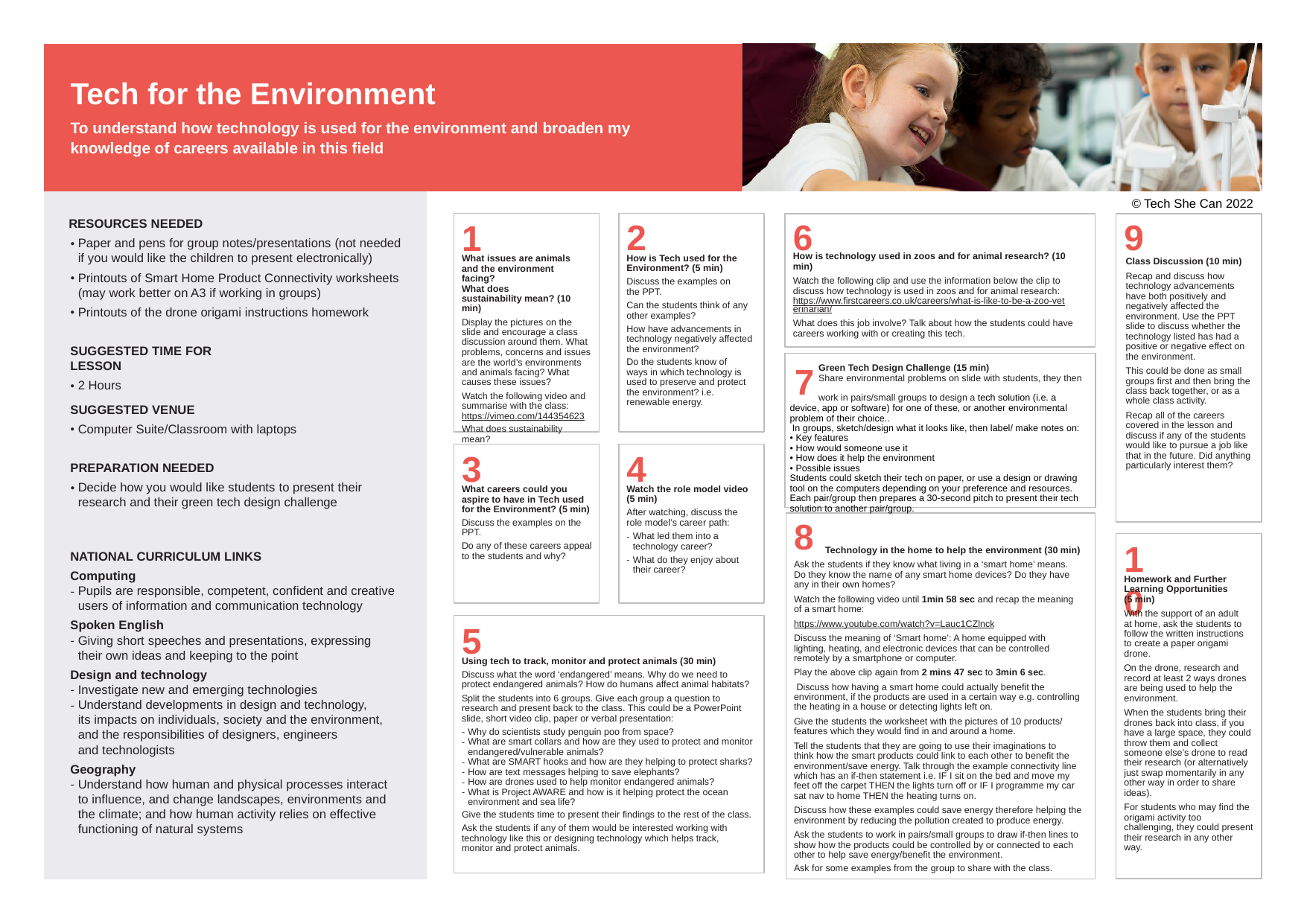

# Tech for the Environment
To understand how technology is used for the environment and broaden my knowledge of careers available in this field
© Tech She Can 2022
RESOURCES NEEDED
Paper and pens for group notes/presentations (not needed if you would like the children to present electronically)
Printouts of Smart Home Product Connectivity worksheets (may work better on A3 if working in groups)
Printouts of the drone origami instructions homework
2
6

9
1
How is technology used in zoos and for animal research? (10 min)
Watch the following clip and use the information below the clip to discuss how technology is used in zoos and for animal research: https://www.firstcareers.co.uk/careers/what-is-like-to-be-a-zoo-veterinarian/
What does this job involve? Talk about how the students could have careers working with or creating this tech.
What issues are animals and the environment facing?
What does sustainability mean? (10 min)
Display the pictures on the slide and encourage a class discussion around them. What problems, concerns and issues are the world’s environments and animals facing? What causes these issues?
Watch the following video and summarise with the class: https://vimeo.com/144354623
What does sustainability mean?
Class Discussion (10 min)
Recap and discuss how technology advancements have both positively and negatively affected the environment. Use the PPT slide to discuss whether the technology listed has had a positive or negative effect on the environment.
This could be done as small groups first and then bring the class back together, or as a whole class activity.
Recap all of the careers covered in the lesson and discuss if any of the students would like to pursue a job like that in the future. Did anything particularly interest them?
How is Tech used for the Environment? (5 min)
Discuss the examples on the PPT.
Can the students think of any other examples?
How have advancements in technology negatively affected the environment?
Do the students know of ways in which technology is used to preserve and protect the environment? i.e. renewable energy.
SUGGESTED TIME FOR LESSON
2 Hours

7
           Green Tech Design Challenge (15 min)
           Share environmental problems on slide with students, they then
           work in pairs/small groups to design a tech solution (i.e. a device, app or software) for one of these, or another environmental problem of their choice..
 In groups, sketch/design what it looks like, then label/ make notes on:
• Key features
• How would someone use it
• How does it help the environment
• Possible issues
Students could sketch their tech on paper, or use a design or drawing tool on the computers depending on your preference and resources. Each pair/group then prepares a 30‑second pitch to present their tech solution to another pair/group.

SUGGESTED VENUE
Computer Suite/Classroom with laptops

3
4
PREPARATION NEEDED
Decide how you would like students to present their research and their green tech design challenge
What careers could you aspire to have in Tech used for the Environment? (5 min)
Discuss the examples on the PPT.
Do any of these careers appeal to the students and why?
Watch the role model video (5 min)
After watching, discuss the role model’s career path:
What led them into a technology career?
What do they enjoy about their career?
8
10
            Technology in the home to help the environment (30 min)
Ask the students if they know what living in a ‘smart home’ means. Do they know the name of any smart home devices? Do they have any in their own homes?
Watch the following video until 1min 58 sec and recap the meaning of a smart home:
https://www.youtube.com/watch?v=Lauc1CZlnck
Discuss the meaning of ‘Smart home’: A home equipped with lighting, heating, and electronic devices that can be controlled remotely by a smartphone or computer.
Play the above clip again from 2 mins 47 sec to 3min 6 sec.
 Discuss how having a smart home could actually benefit the environment, if the products are used in a certain way e.g. controlling the heating in a house or detecting lights left on.
Give the students the worksheet with the pictures of 10 products/ features which they would find in and around a home.
Tell the students that they are going to use their imaginations to think how the smart products could link to each other to benefit the environment/save energy. Talk through the example connectivity line which has an if-then statement i.e. IF I sit on the bed and move my feet off the carpet THEN the lights turn off or IF I programme my car sat nav to home THEN the heating turns on.
Discuss how these examples could save energy therefore helping the environment by reducing the pollution created to produce energy.
Ask the students to work in pairs/small groups to draw if-then lines to show how the products could be controlled by or connected to each other to help save energy/benefit the environment.
Ask for some examples from the group to share with the class.
NATIONAL CURRICULUM LINKS
Computing
Pupils are responsible, competent, confident and creative users of information and communication technology
Spoken English
Giving short speeches and presentations, expressing their own ideas and keeping to the point
Design and technology
Investigate new and emerging technologies
Understand developments in design and technology,
its impacts on individuals, society and the environment, and the responsibilities of designers, engineers
and technologists
Geography
Understand how human and physical processes interact to influence, and change landscapes, environments and the climate; and how human activity relies on effective functioning of natural systems
Homework and Further Learning Opportunities
(5 min)
With the support of an adult at home, ask the students to follow the written instructions to create a paper origami drone.
On the drone, research and record at least 2 ways drones are being used to help the environment.
When the students bring their drones back into class, if you have a large space, they could throw them and collect someone else’s drone to read their research (or alternatively just swap momentarily in any other way in order to share ideas).
For students who may find the origami activity too challenging, they could present their research in any other way.

5
Using tech to track, monitor and protect animals (30 min)
Discuss what the word ‘endangered’ means. Why do we need to protect endangered animals? How do humans affect animal habitats?
Split the students into 6 groups. Give each group a question to research and present back to the class. This could be a PowerPoint slide, short video clip, paper or verbal presentation:
Why do scientists study penguin poo from space?
What are smart collars and how are they used to protect and monitor endangered/vulnerable animals?
What are SMART hooks and how are they helping to protect sharks?
How are text messages helping to save elephants?
How are drones used to help monitor endangered animals?
What is Project AWARE and how is it helping protect the ocean environment and sea life?
Give the students time to present their findings to the rest of the class.
Ask the students if any of them would be interested working with technology like this or designing technology which helps track, monitor and protect animals.